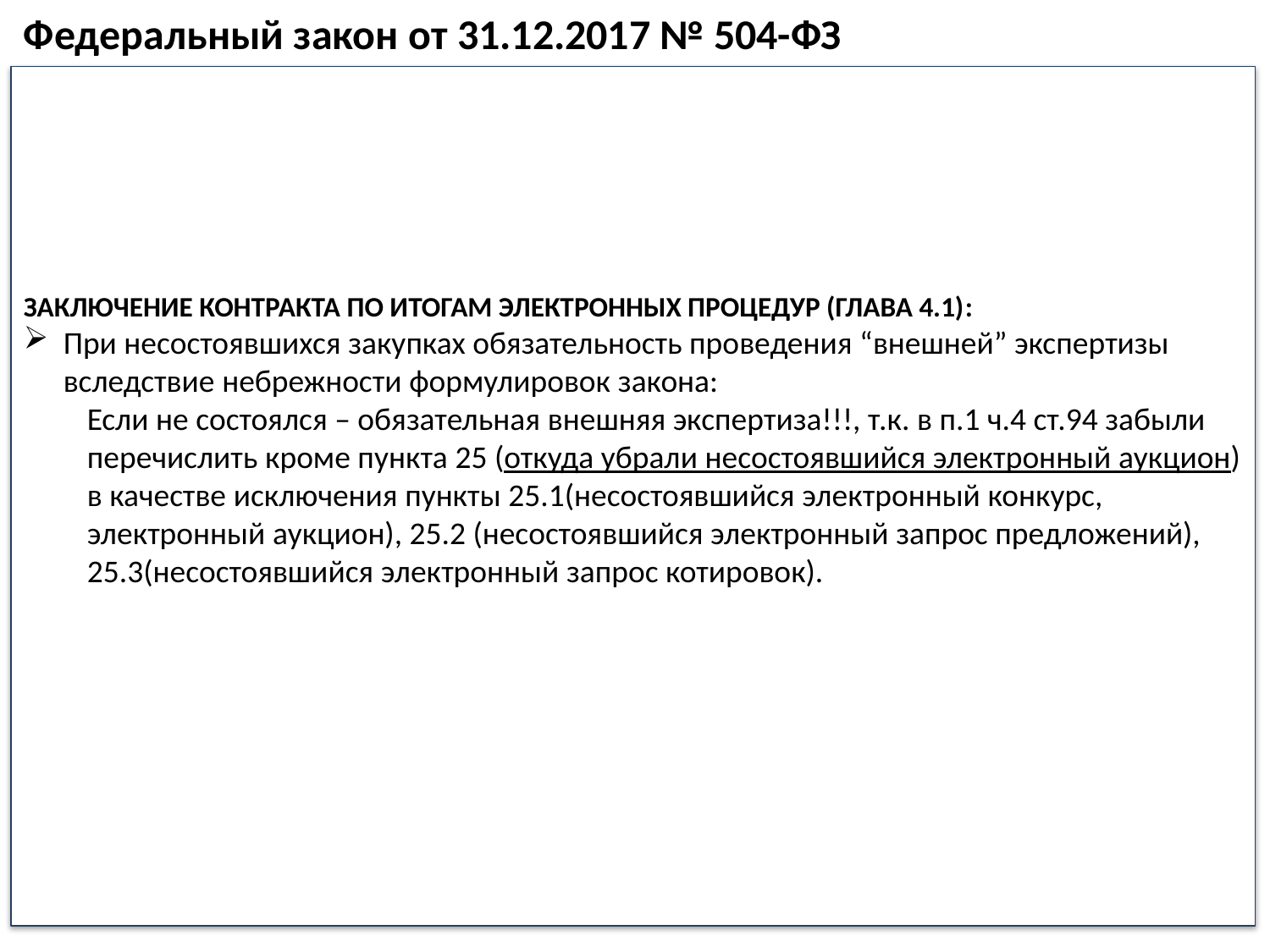

Федеральный закон от 31.12.2017 № 504-ФЗ
ЗАКЛЮЧЕНИЕ КОНТРАКТА ПО ИТОГАМ ЭЛЕКТРОННЫХ ПРОЦЕДУР (ГЛАВА 4.1):
При несостоявшихся закупках обязательность проведения “внешней” экспертизы вследствие небрежности формулировок закона:
Если не состоялся – обязательная внешняя экспертиза!!!, т.к. в п.1 ч.4 ст.94 забыли перечислить кроме пункта 25 (откуда убрали несостоявшийся электронный аукцион) в качестве исключения пункты 25.1(несостоявшийся электронный конкурс, электронный аукцион), 25.2 (несостоявшийся электронный запрос предложений), 25.3(несостоявшийся электронный запрос котировок).

81